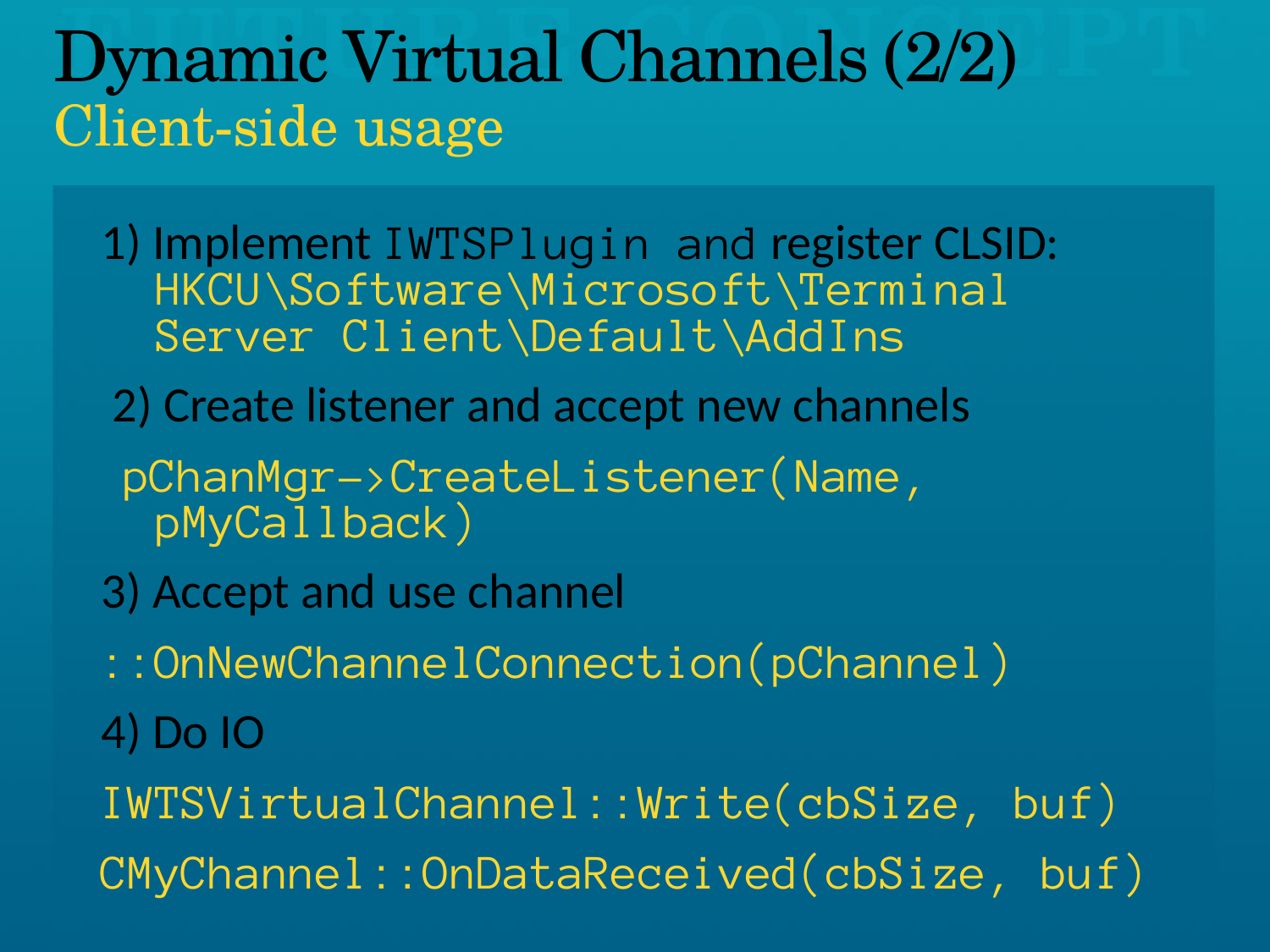

# Dynamic Virtual Channels (2/2) Client-side usage
1) Implement IWTSPlugin and register CLSID:
HKCU\Software\Microsoft\Terminal Server Client\Default\AddIns
 2) Create listener and accept new channels
  pChanMgr->CreateListener(Name, pMyCallback)
3) Accept and use channel
::OnNewChannelConnection(pChannel)
4) Do IO
IWTSVirtualChannel::Write(cbSize, buf)
CMyChannel::OnDataReceived(cbSize, buf)